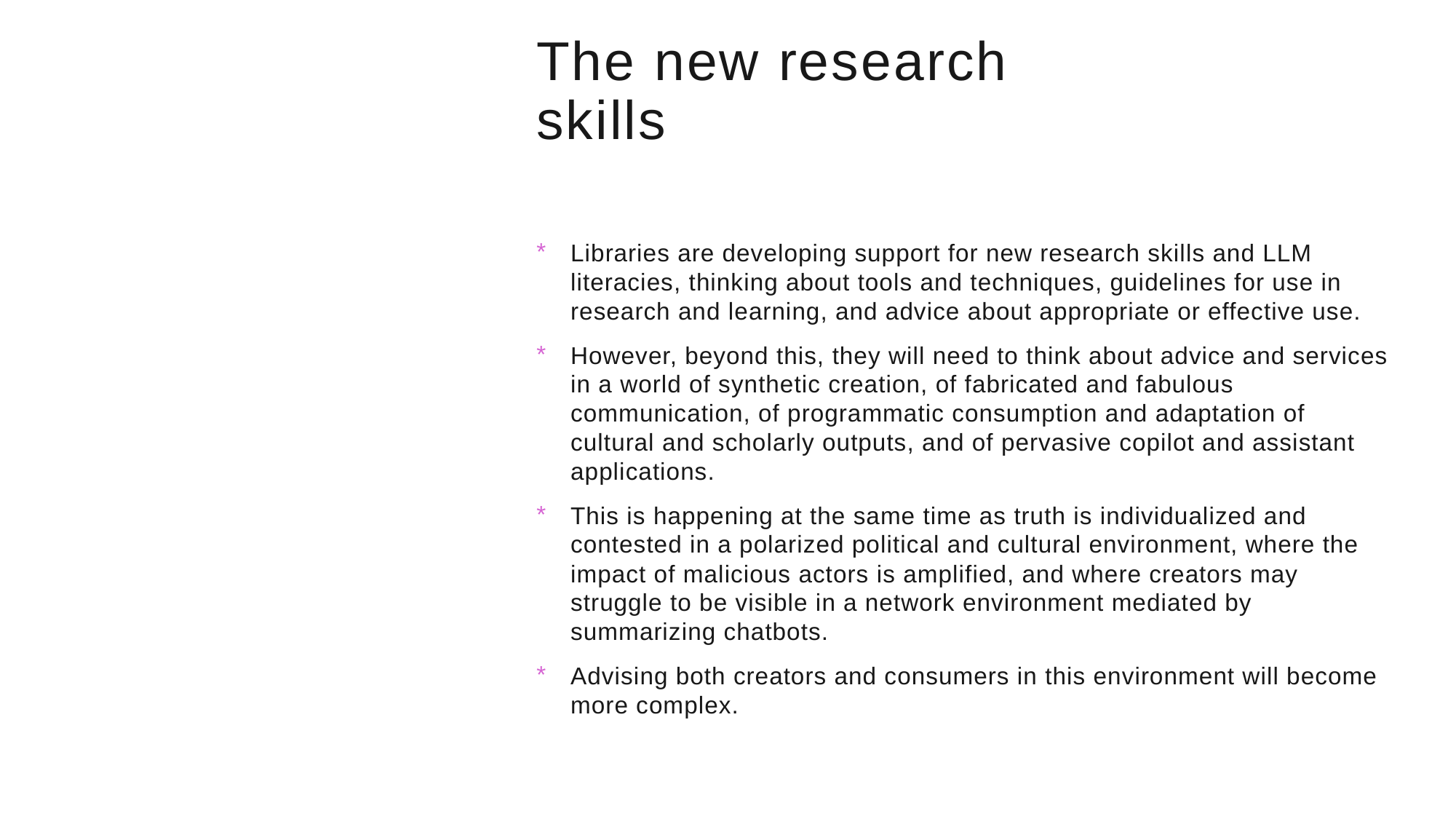

# The new research skills
Libraries are developing support for new research skills and LLM literacies, thinking about tools and techniques, guidelines for use in research and learning, and advice about appropriate or effective use.
However, beyond this, they will need to think about advice and services in a world of synthetic creation, of fabricated and fabulous communication, of programmatic consumption and adaptation of cultural and scholarly outputs, and of pervasive copilot and assistant applications.
This is happening at the same time as truth is individualized and contested in a polarized political and cultural environment, where the impact of malicious actors is amplified, and where creators may struggle to be visible in a network environment mediated by summarizing chatbots.
Advising both creators and consumers in this environment will become more complex.